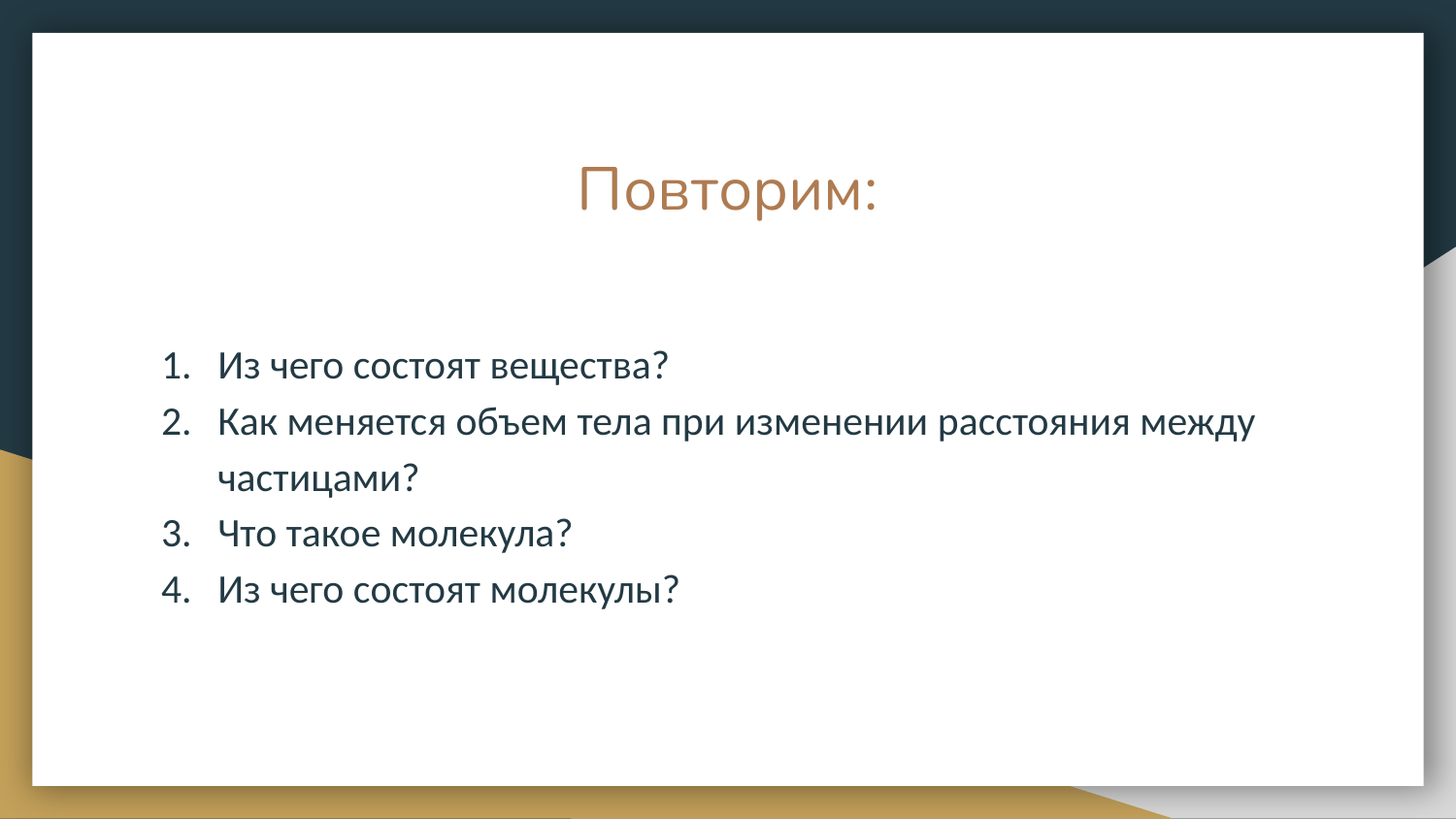

# Повторим:
Из чего состоят вещества?
Как меняется объем тела при изменении расстояния между частицами?
Что такое молекула?
Из чего состоят молекулы?